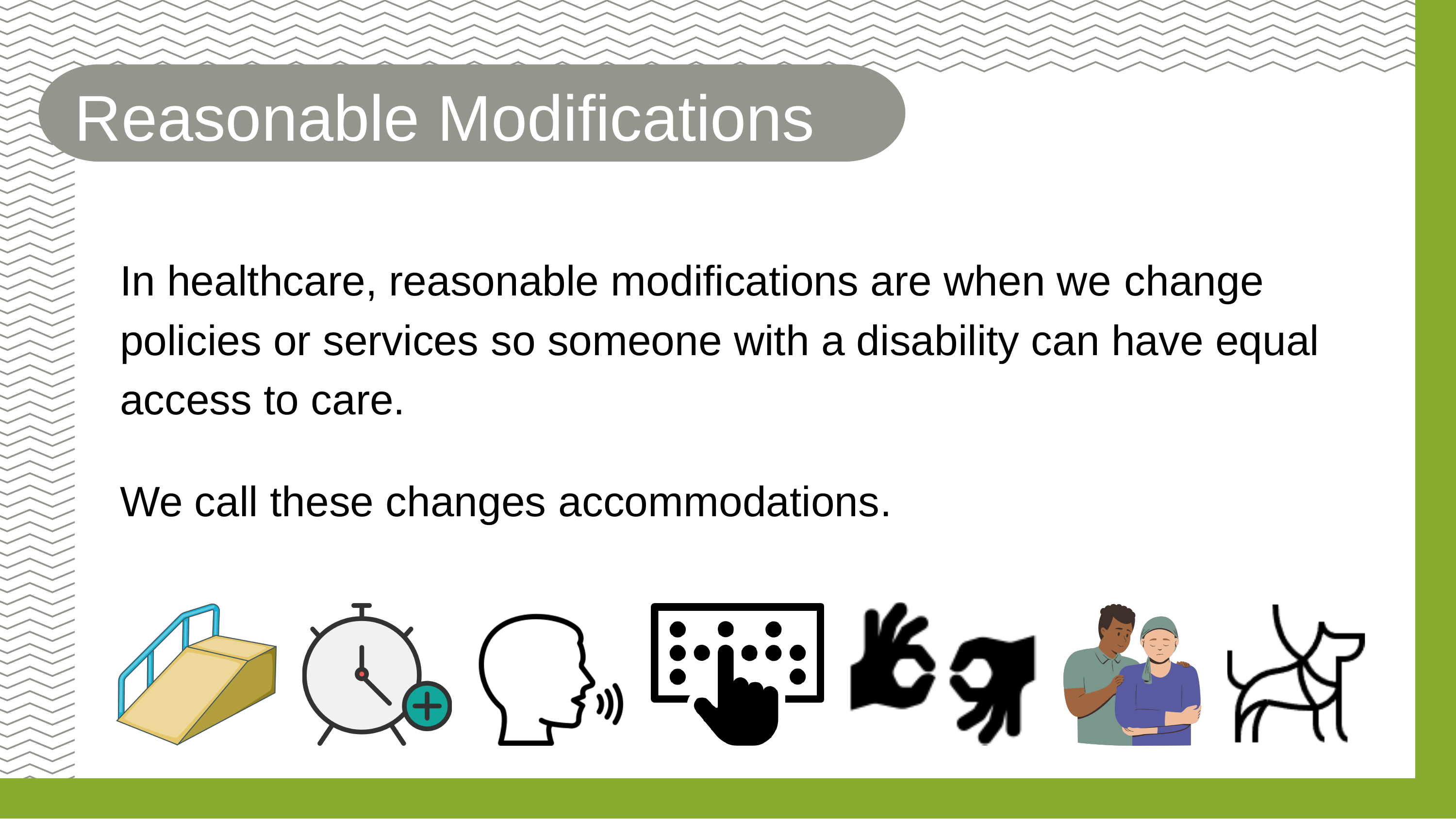

Reasonable Modifications

In healthcare, reasonable modifications are when we change policies or services so someone with a disability can have equal access to care.

We call these changes accommodations.